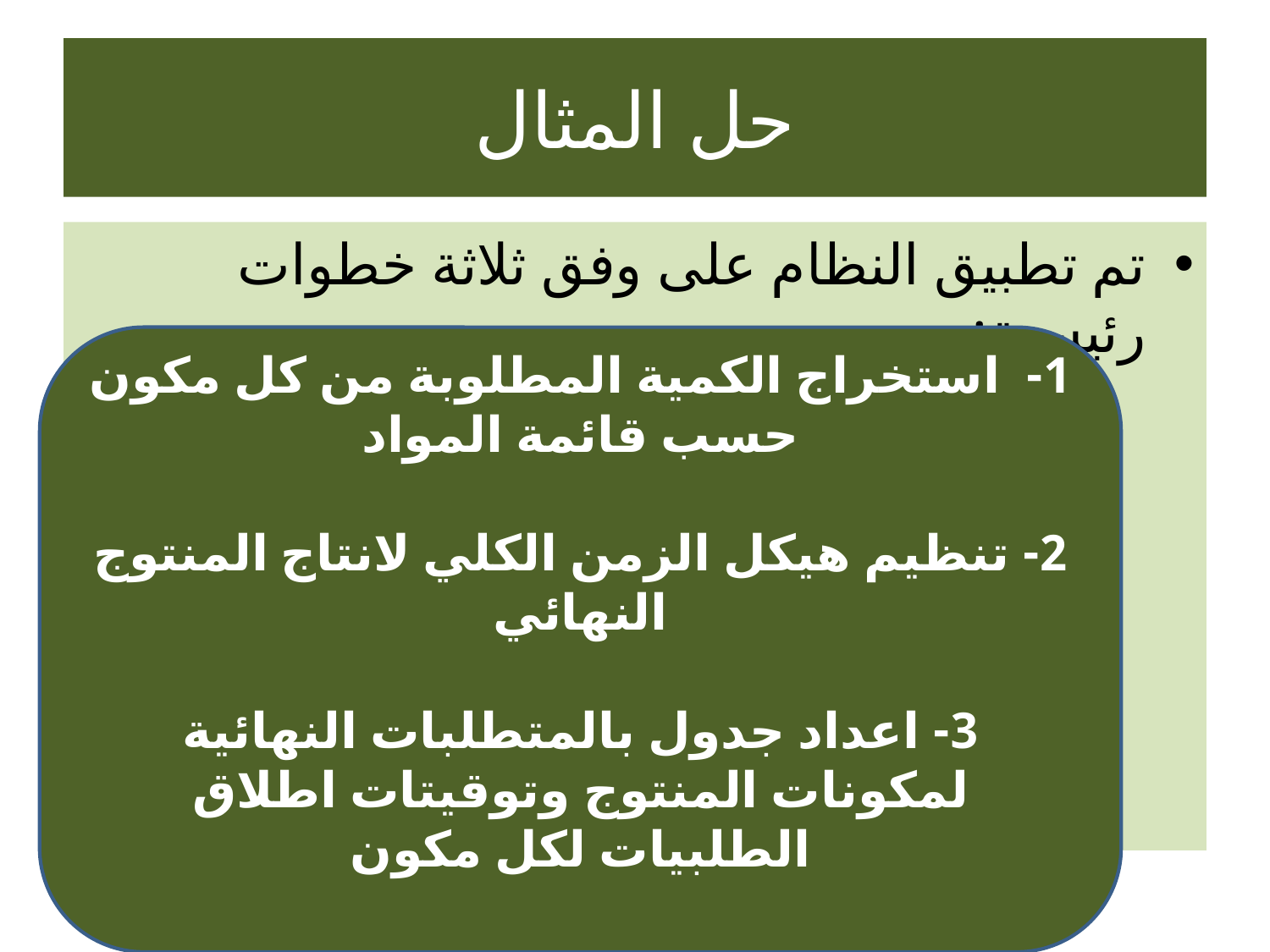

# حل المثال
تم تطبيق النظام على وفق ثلاثة خطوات رئيسية:

1-  استخراج الكمية المطلوبة من كل مكون حسب قائمة المواد

2- تنظيم هيكل الزمن الكلي لانتاج المنتوج النهائي

3- اعداد جدول بالمتطلبات النهائية لمكونات المنتوج وتوقيتات اطلاق الطلبيات لكل مكون